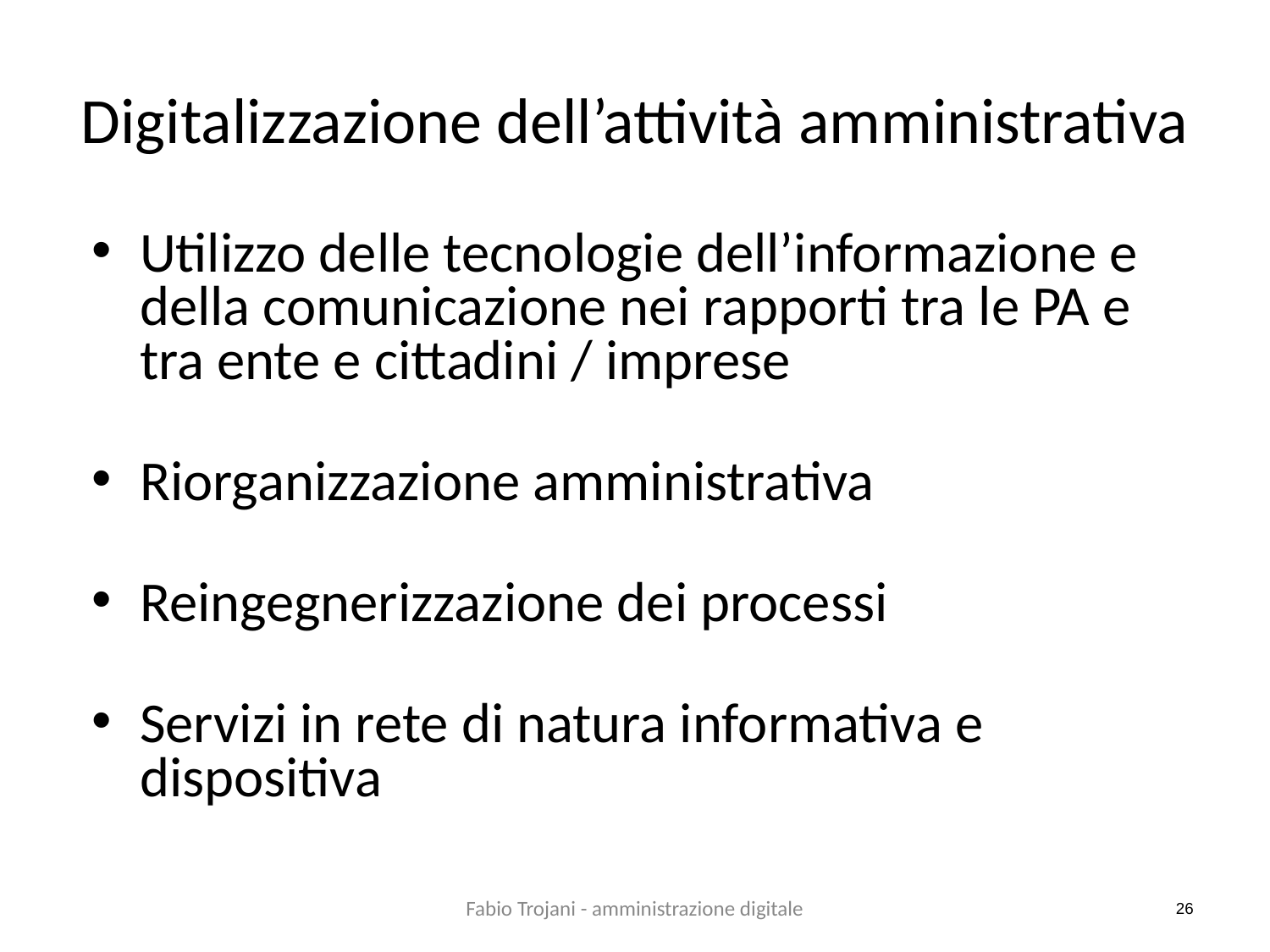

# Digitalizzazione dell’attività amministrativa
Utilizzo delle tecnologie dell’informazione e della comunicazione nei rapporti tra le PA e tra ente e cittadini / imprese

Riorganizzazione amministrativa

Reingegnerizzazione dei processi

Servizi in rete di natura informativa e dispositiva
Fabio Trojani - amministrazione digitale
26